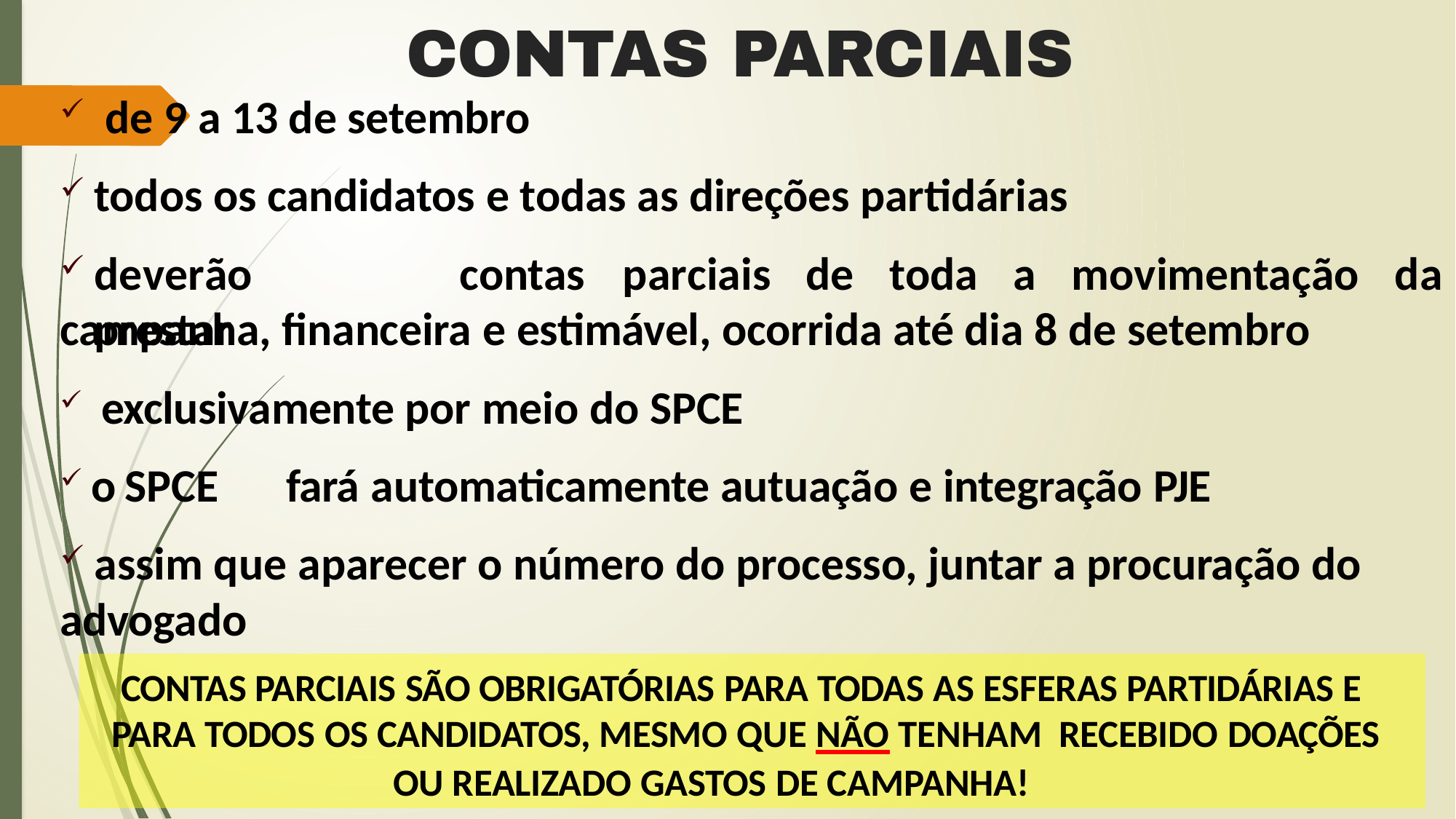

# CONTAS PARCIAIS
de 9 a 13 de setembro
todos os candidatos e todas as direções partidárias
contas	parciais	de	toda	a	movimentação	da
deverão	prestar
campanha, financeira e estimável, ocorrida até dia 8 de setembro
exclusivamente por meio do SPCE
o	SPCE	fará automaticamente autuação e integração PJE
assim que aparecer o número do processo, juntar a procuração do
advogado

CONTAS PARCIAIS SÃO OBRIGATÓRIAS PARA TODAS AS ESFERAS PARTIDÁRIAS E
PARA TODOS OS CANDIDATOS, MESMO QUE NÃO TENHAM RECEBIDO DOAÇÕES
OU REALIZADO GASTOS DE CAMPANHA!